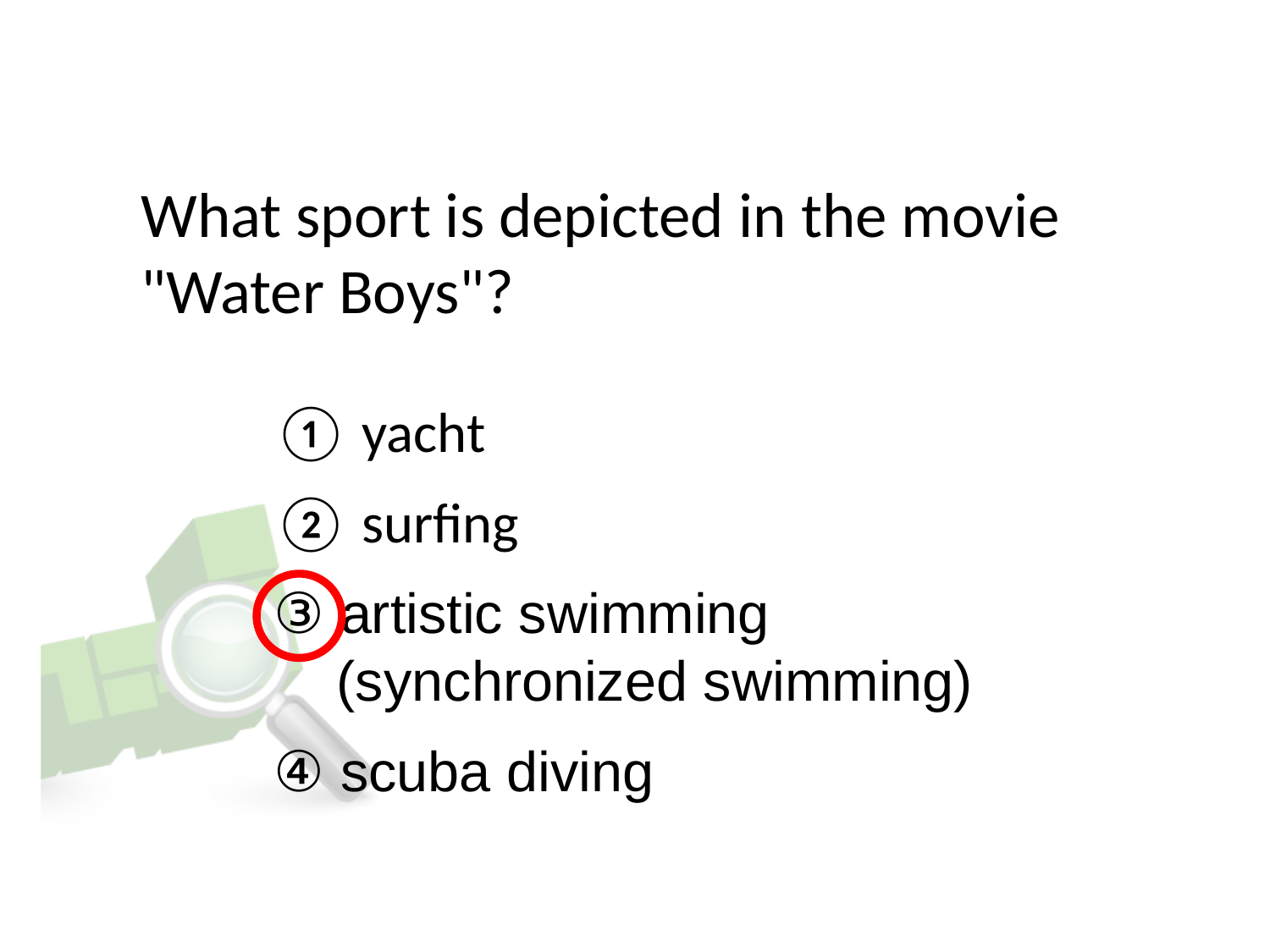

# What sport is depicted in the movie "Water Boys"?
① yacht
② surfing
③ artistic swimming
    (synchronized swimming)
④ scuba diving